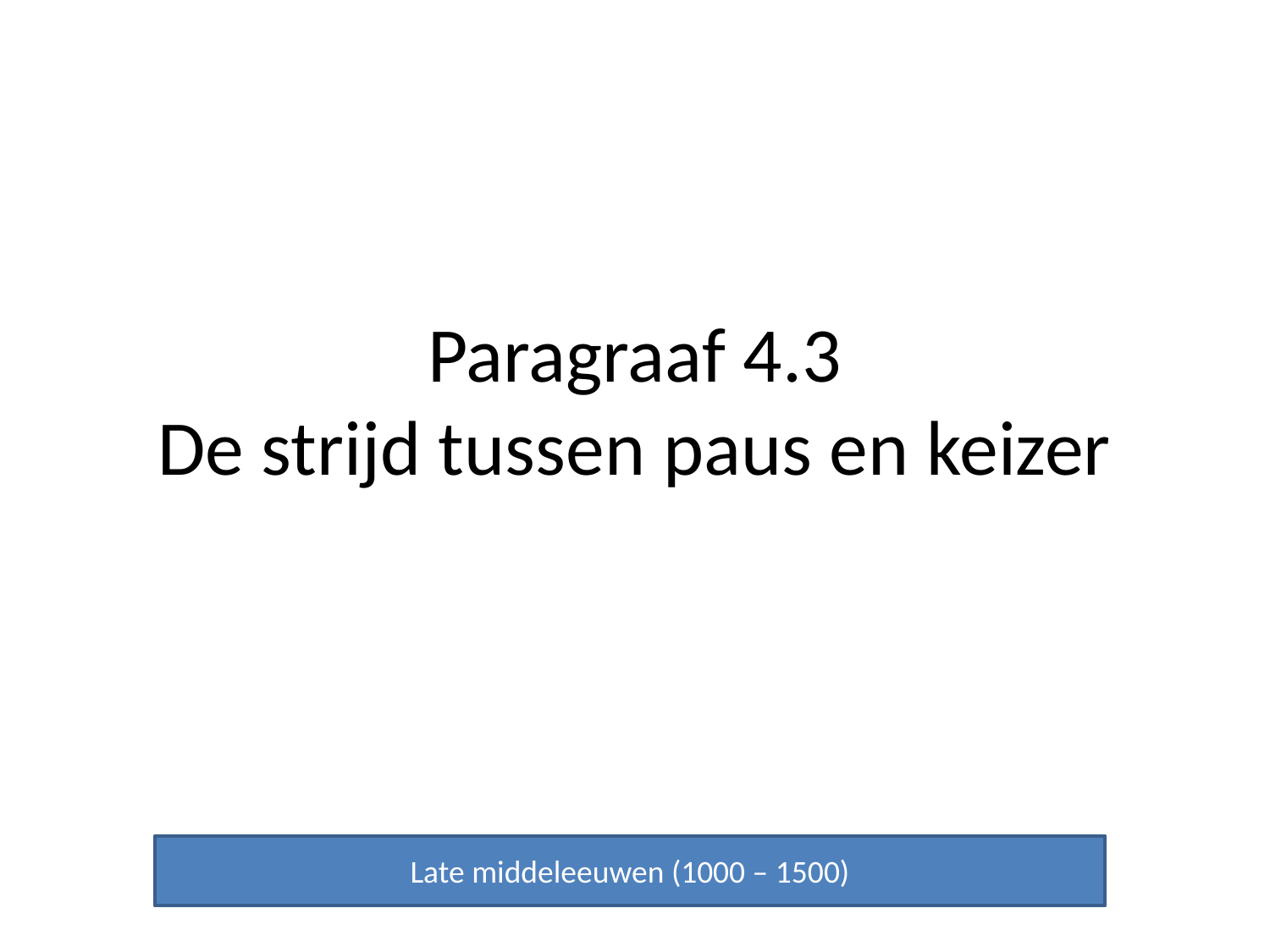

# Paragraaf 4.3 De strijd tussen paus en keizer
Late middeleeuwen (1000 – 1500)